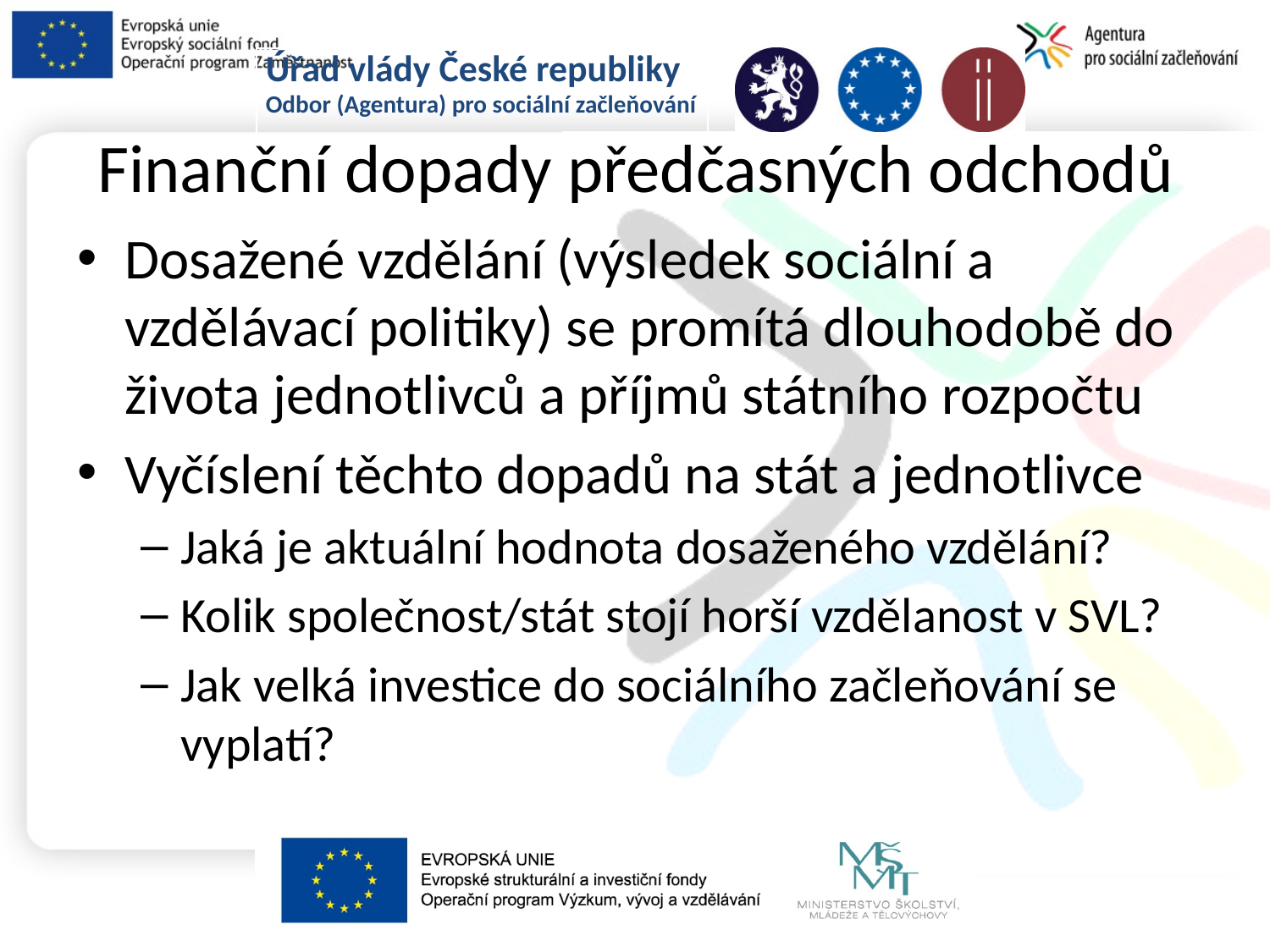

# Finanční dopady předčasných odchodů
Dosažené vzdělání (výsledek sociální a vzdělávací politiky) se promítá dlouhodobě do života jednotlivců a příjmů státního rozpočtu
Vyčíslení těchto dopadů na stát a jednotlivce
Jaká je aktuální hodnota dosaženého vzdělání?
Kolik společnost/stát stojí horší vzdělanost v SVL?
Jak velká investice do sociálního začleňování se vyplatí?